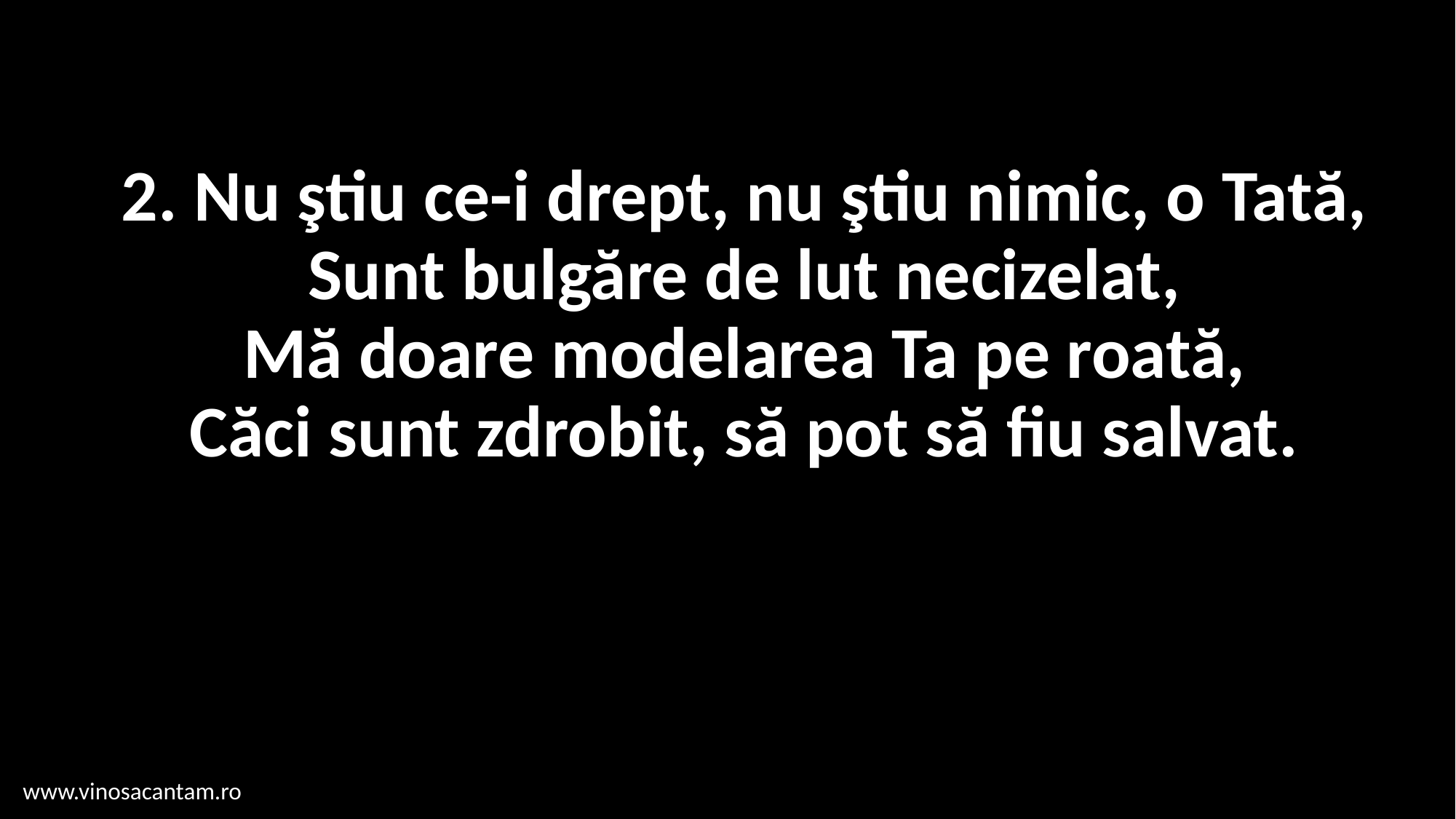

# 2. Nu ştiu ce-i drept, nu ştiu nimic, o Tată, Sunt bulgăre de lut necizelat, Mă doare modelarea Ta pe roată, Căci sunt zdrobit, să pot să fiu salvat.
www.vinosacantam.ro